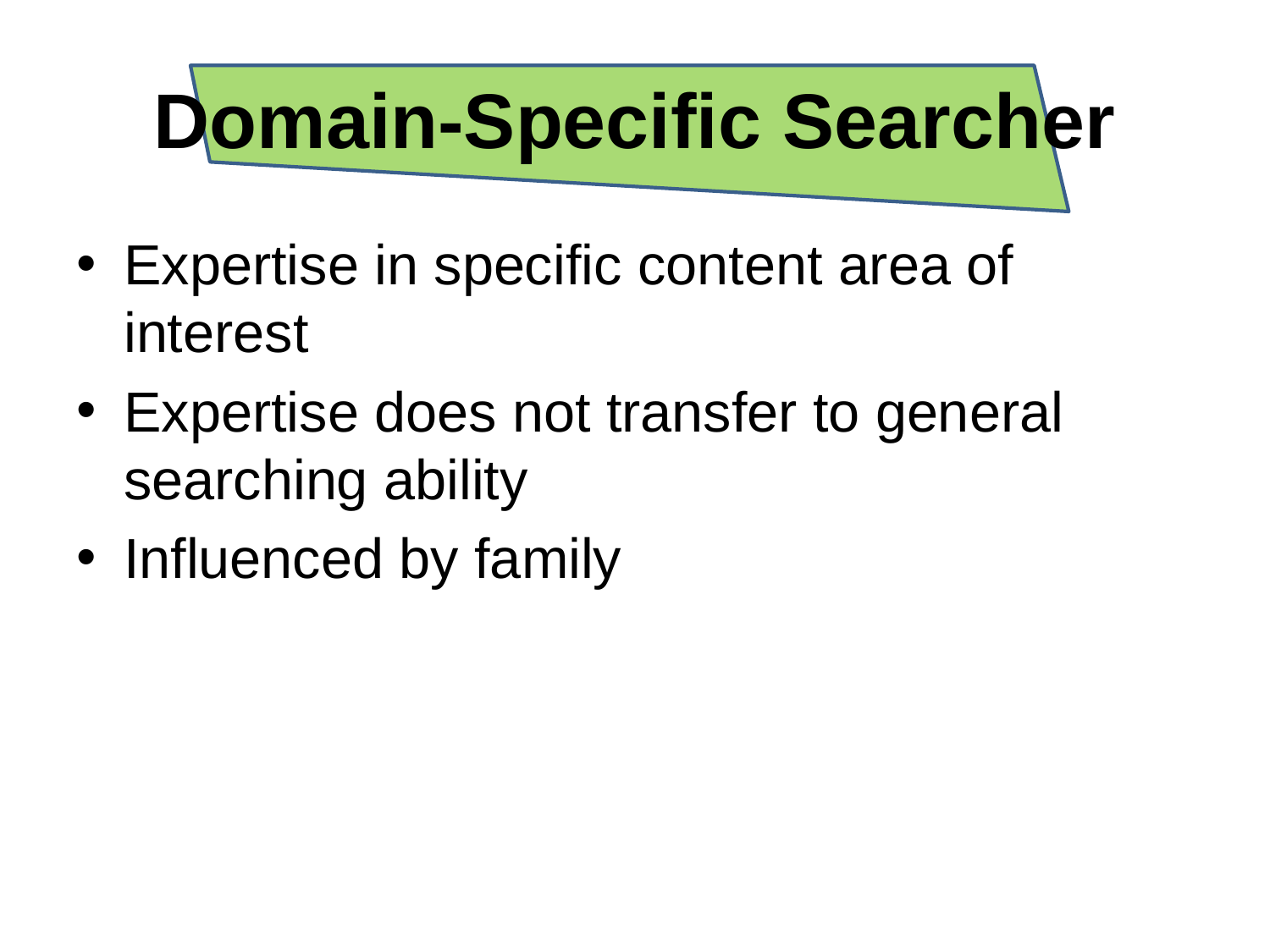

# Domain-Specific Searcher

Expertise in specific content area of interest
Expertise does not transfer to general searching ability
Influenced by family